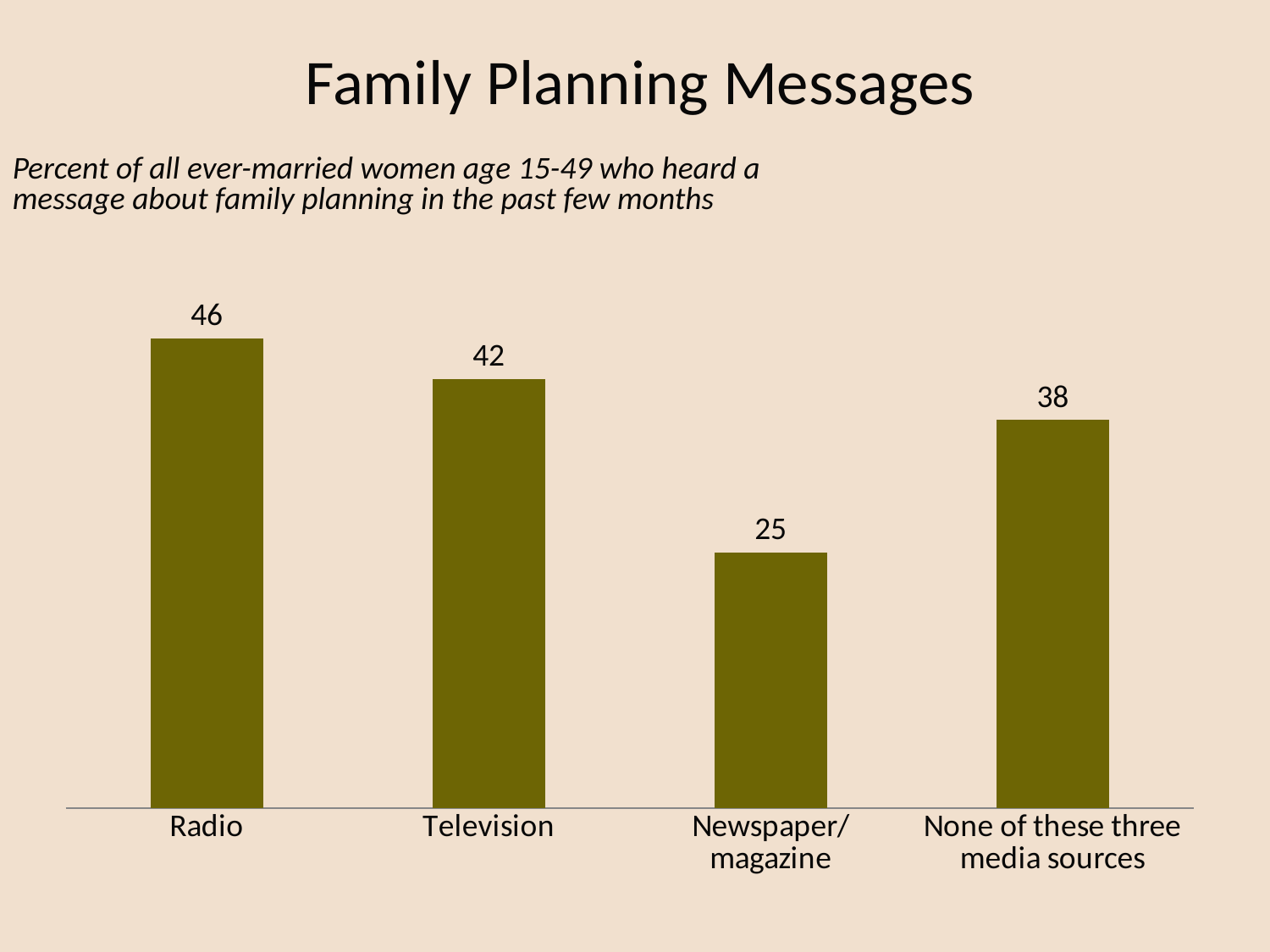

# Family Planning Messages
Percent of all ever-married women age 15-49 who heard a message about family planning in the past few months

### Chart

| Category | Series 1 |
|---|---|
| Radio | 46.0 |
| Television | 42.0 |
| Newspaper/magazine | 25.0 |
| None of these three media sources | 38.0 |